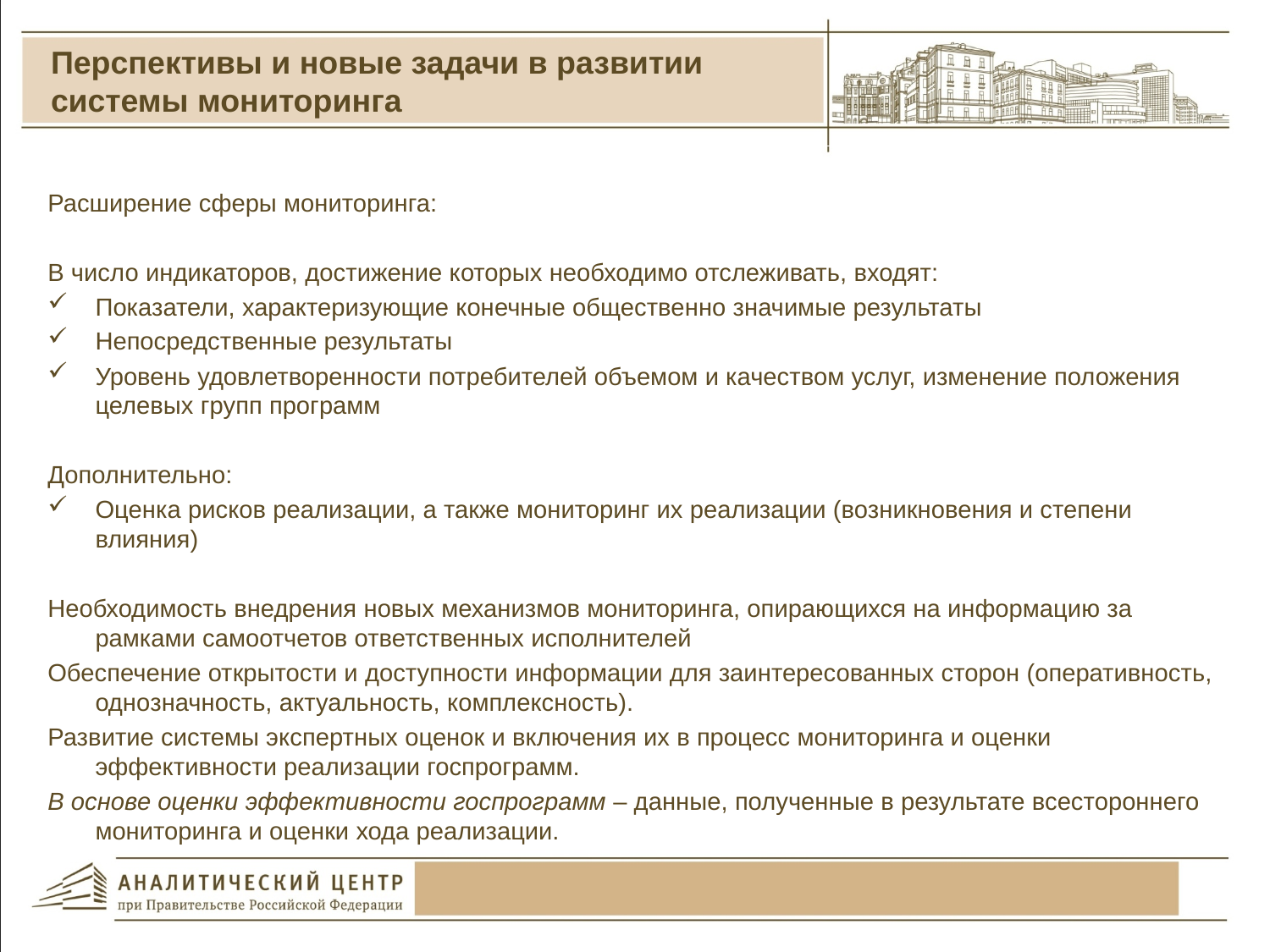

# Перспективы и новые задачи в развитии системы мониторинга

Расширение сферы мониторинга:

В число индикаторов, достижение которых необходимо отслеживать, входят:
Показатели, характеризующие конечные общественно значимые результаты
Непосредственные результаты
Уровень удовлетворенности потребителей объемом и качеством услуг, изменение положения целевых групп программ

Дополнительно:
Оценка рисков реализации, а также мониторинг их реализации (возникновения и степени влияния)

Необходимость внедрения новых механизмов мониторинга, опирающихся на информацию за рамками самоотчетов ответственных исполнителей
Обеспечение открытости и доступности информации для заинтересованных сторон (оперативность, однозначность, актуальность, комплексность).
Развитие системы экспертных оценок и включения их в процесс мониторинга и оценки  эффективности реализации госпрограмм.
В основе оценки эффективности госпрограмм – данные, полученные в результате всестороннего мониторинга и оценки хода реализации.